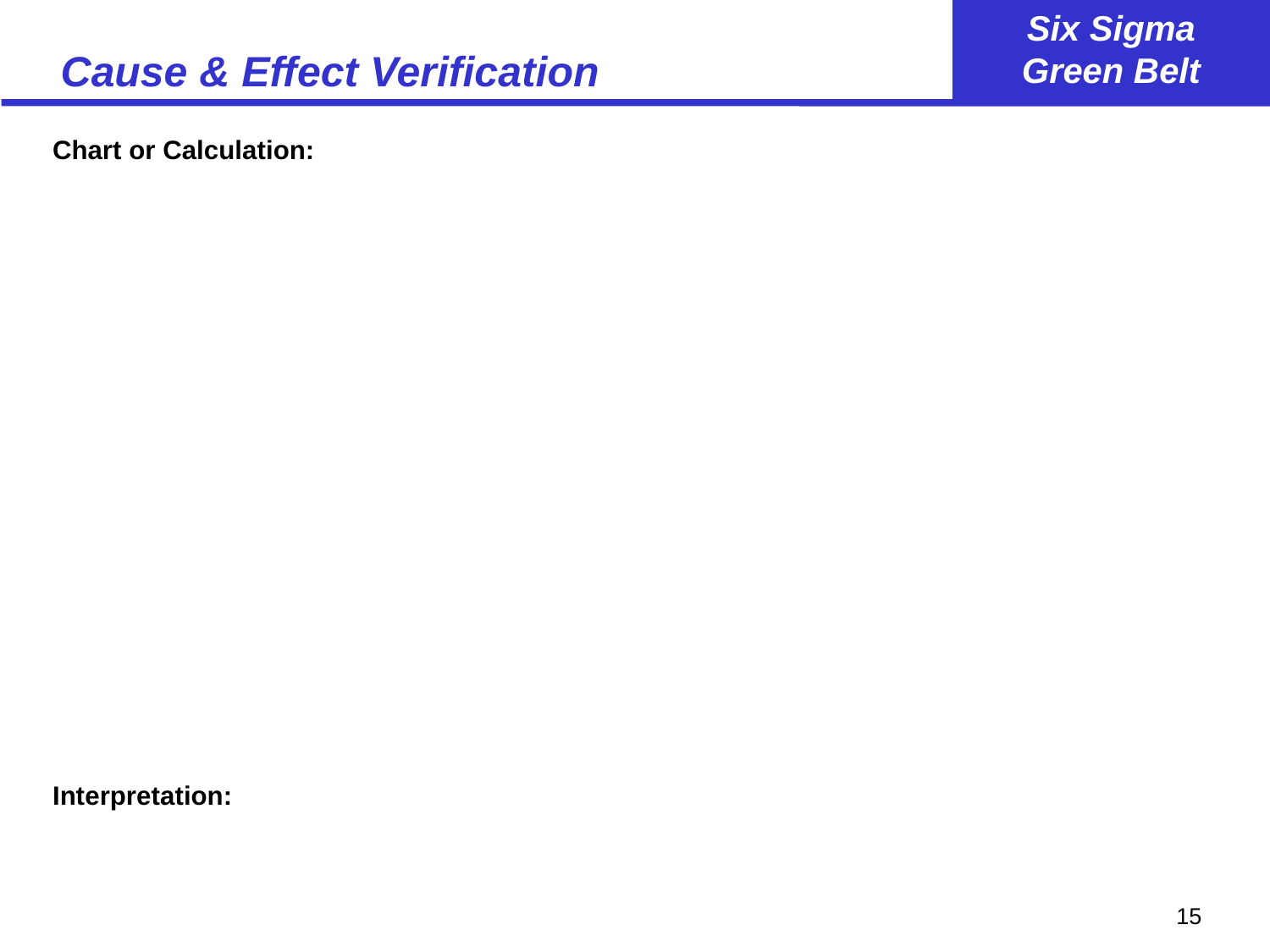

# Cause & Effect Verification
Chart or Calculation:
Interpretation: